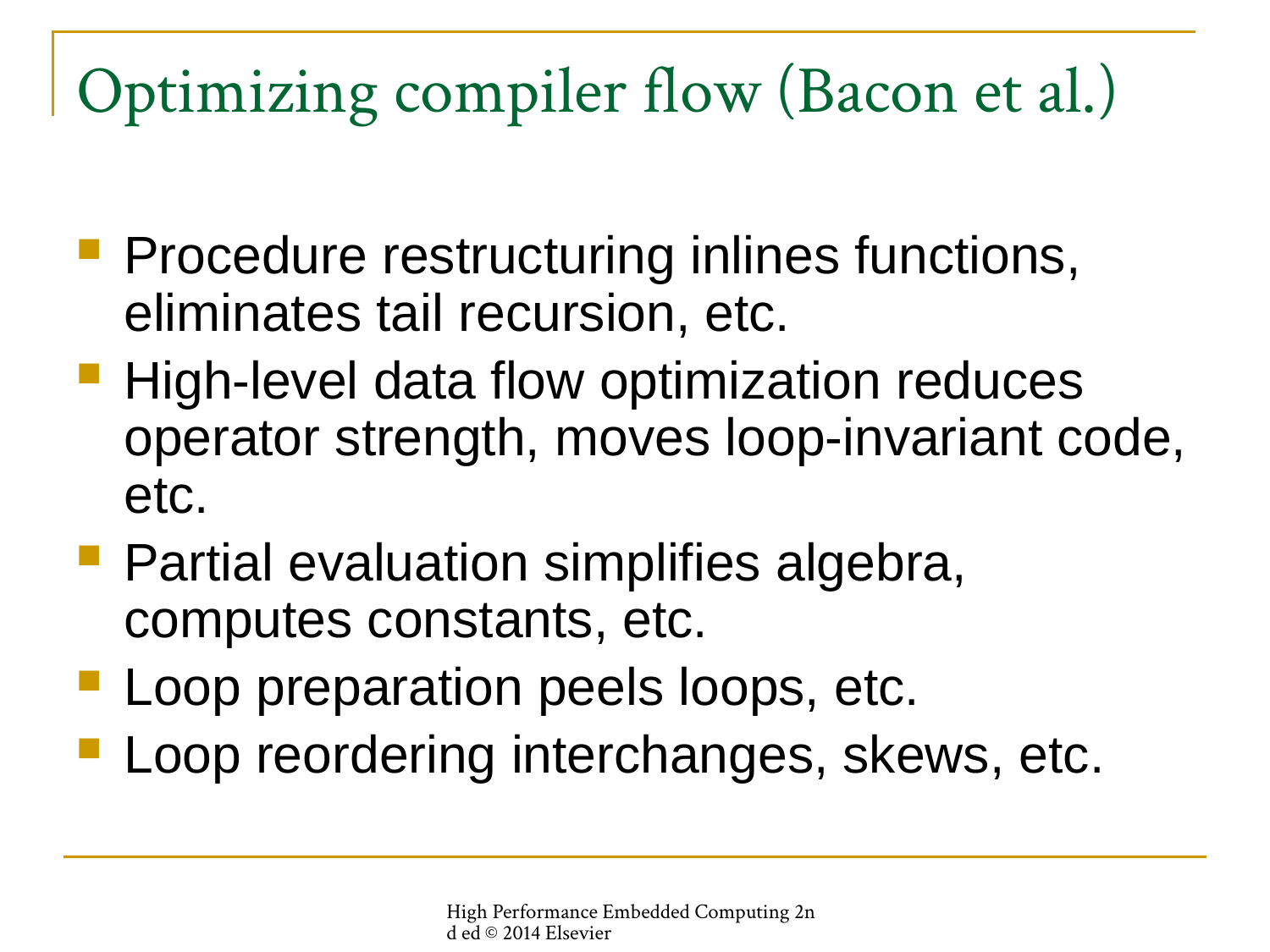

# Optimizing compiler flow (Bacon et al.)
Procedure restructuring inlines functions, eliminates tail recursion, etc.
High-level data flow optimization reduces operator strength, moves loop-invariant code, etc.
Partial evaluation simplifies algebra, computes constants, etc.
Loop preparation peels loops, etc.
Loop reordering interchanges, skews, etc.
High Performance Embedded Computing 2nd ed © 2014 Elsevier